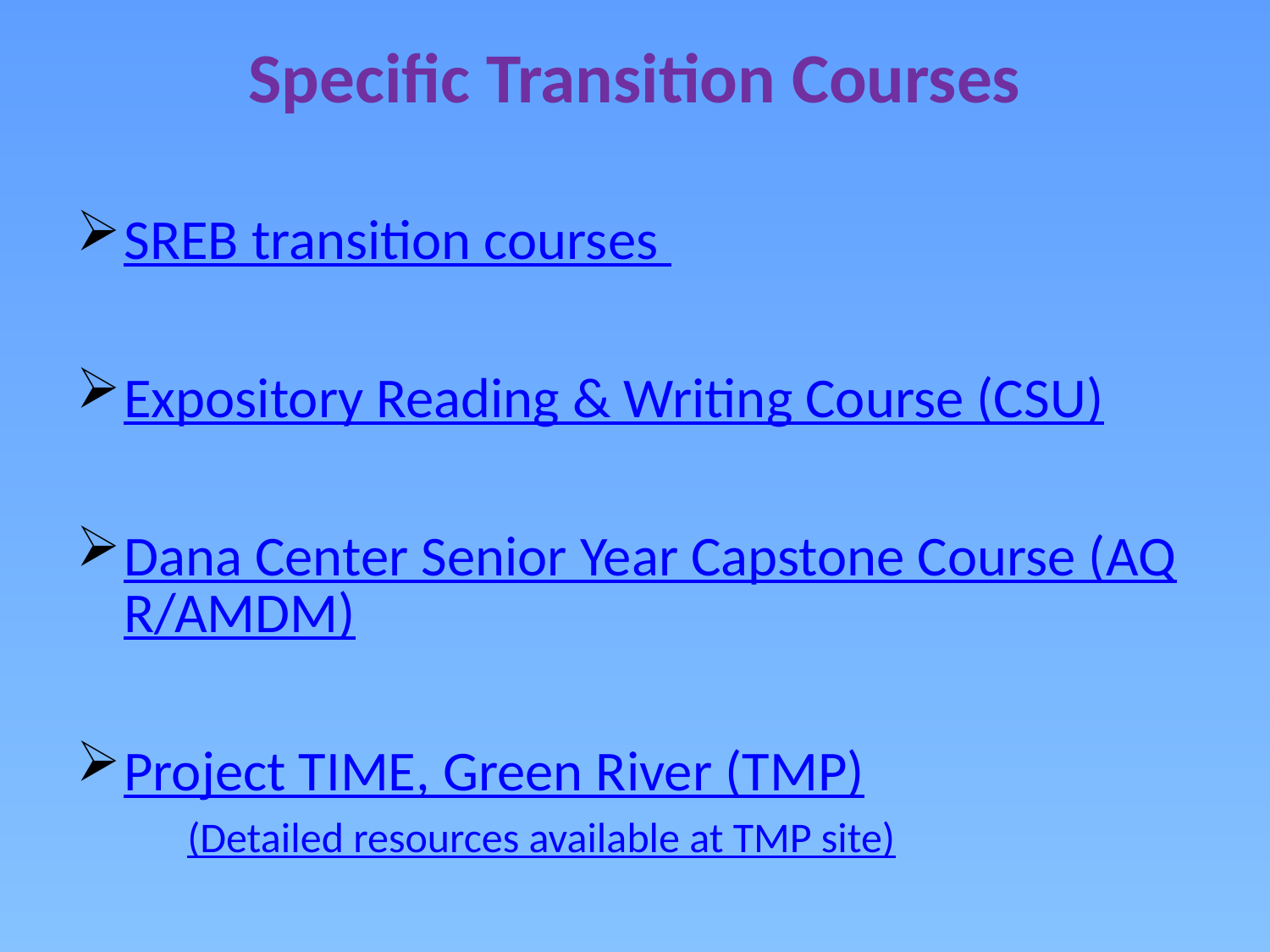

# Specific Transition Courses
SREB transition courses

Expository Reading & Writing Course (CSU)

Dana Center Senior Year Capstone Course (AQR/AMDM)

Project TIME, Green River (TMP)
(Detailed resources available at TMP site)